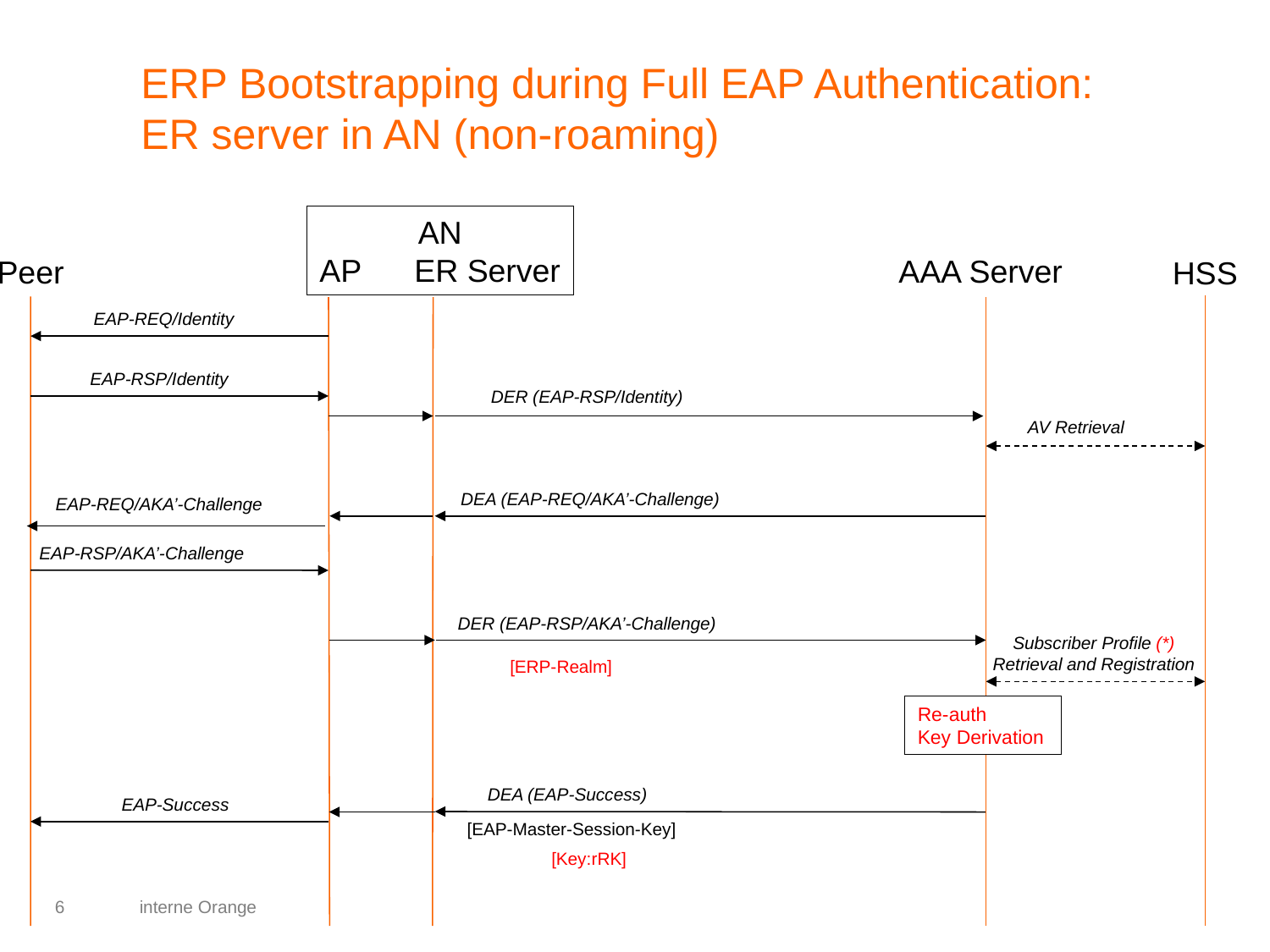

# ERP Bootstrapping during Full EAP Authentication: ER server in AN (non-roaming)
AN
AP      ER Server
AAA Server
Peer
HSS
EAP-REQ/Identity
EAP-RSP/Identity
DER (EAP-RSP/Identity)
AV Retrieval
DEA (EAP-REQ/AKA’-Challenge)
EAP-REQ/AKA’-Challenge
EAP-RSP/AKA’-Challenge
DER (EAP-RSP/AKA’-Challenge)
Subscriber Profile (*)
Retrieval and Registration
[ERP-Realm]
Re-auth
Key Derivation
DEA (EAP-Success)
EAP-Success
[EAP-Master-Session-Key]
[Key:rRK]